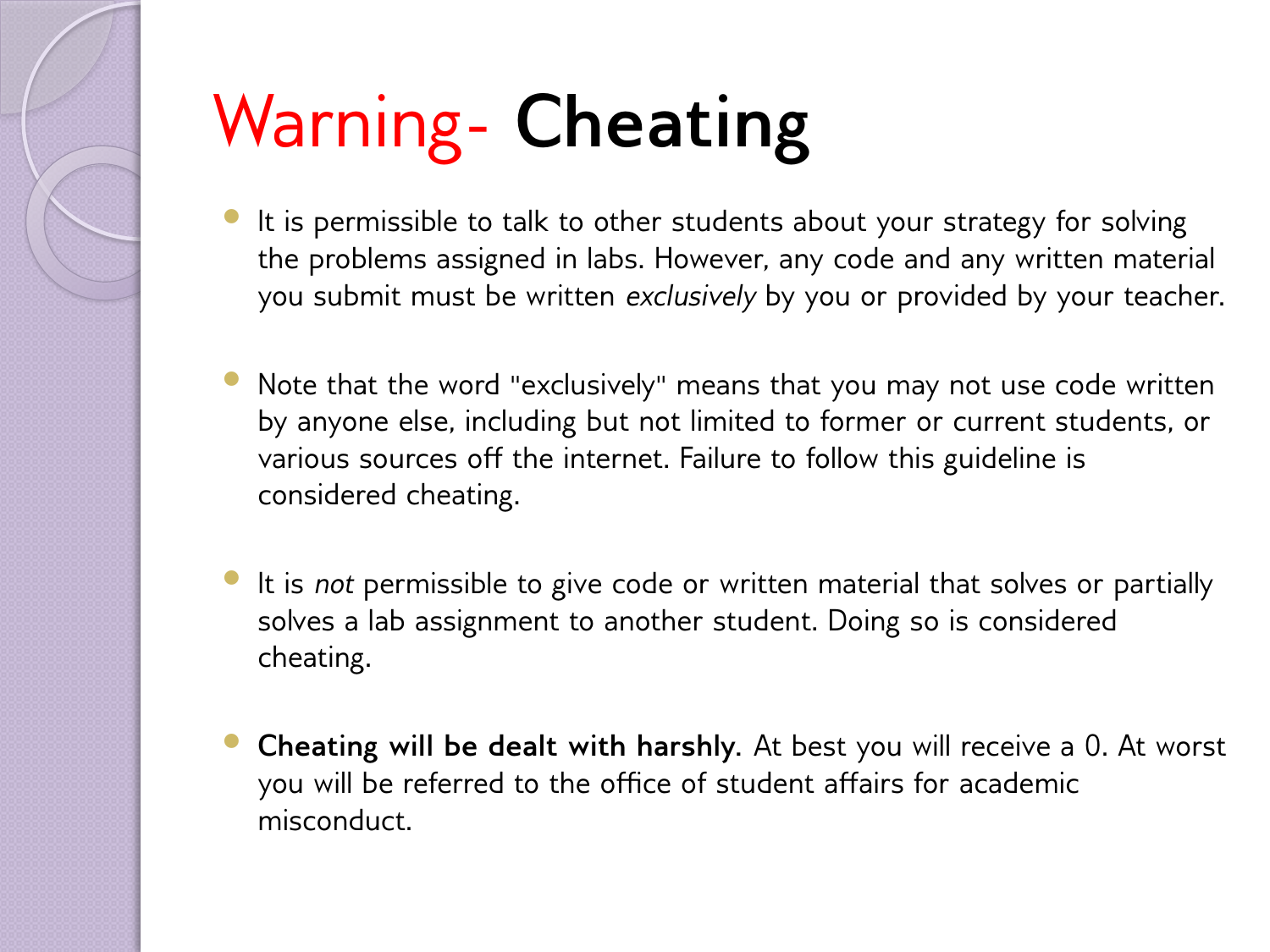

# Warning- Cheating
It is permissible to talk to other students about your strategy for solving the problems assigned in labs. However, any code and any written material you submit must be written exclusively by you or provided by your teacher.

Note that the word "exclusively" means that you may not use code written by anyone else, including but not limited to former or current students, or various sources off the internet. Failure to follow this guideline is considered cheating.

It is not permissible to give code or written material that solves or partially solves a lab assignment to another student. Doing so is considered cheating.

Cheating will be dealt with harshly. At best you will receive a 0. At worst you will be referred to the office of student affairs for academic misconduct.